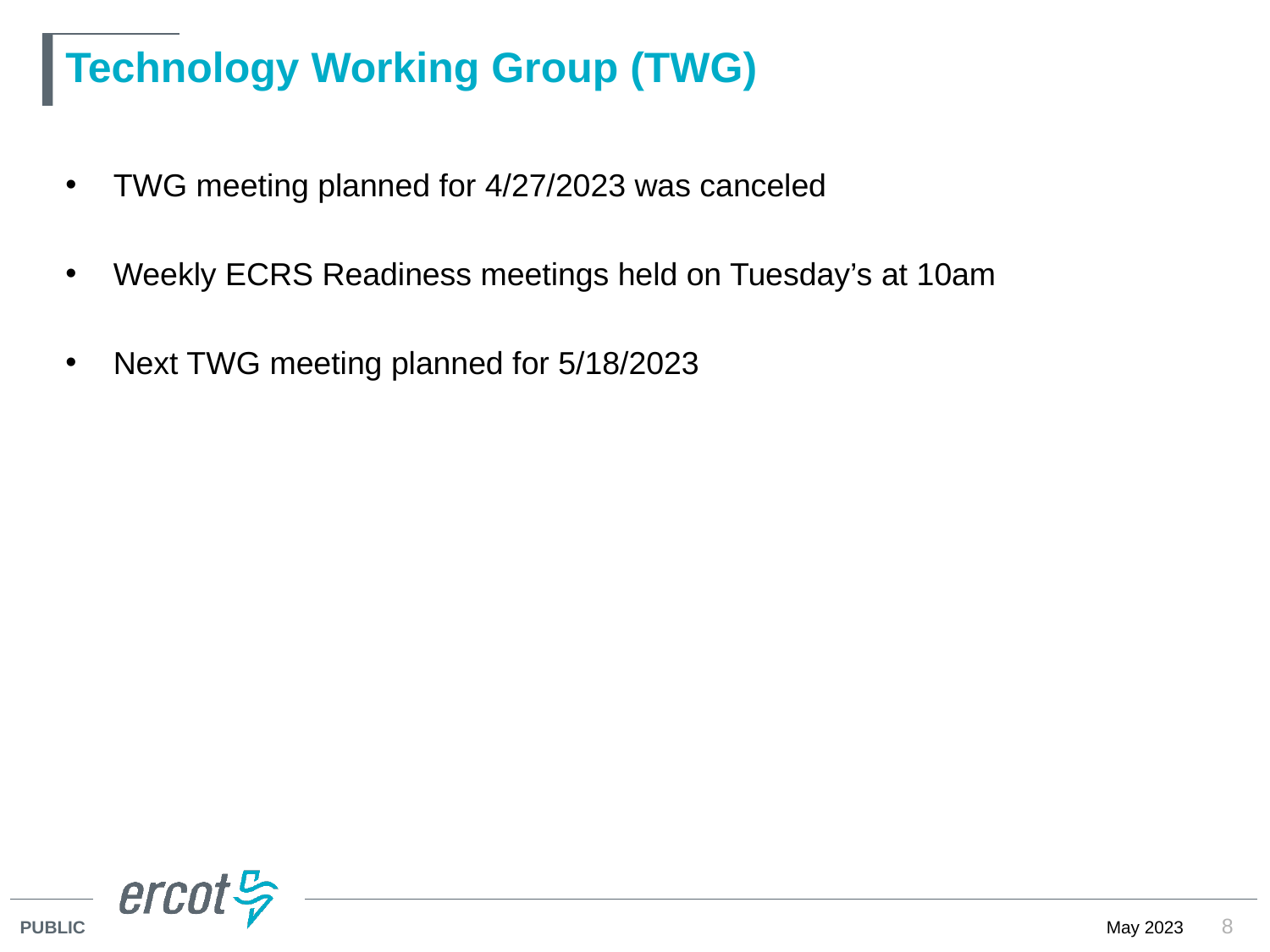

# Technology Working Group (TWG)
TWG meeting planned for 4/27/2023 was canceled

Weekly ECRS Readiness meetings held on Tuesday’s at 10am

Next TWG meeting planned for 5/18/2023
8